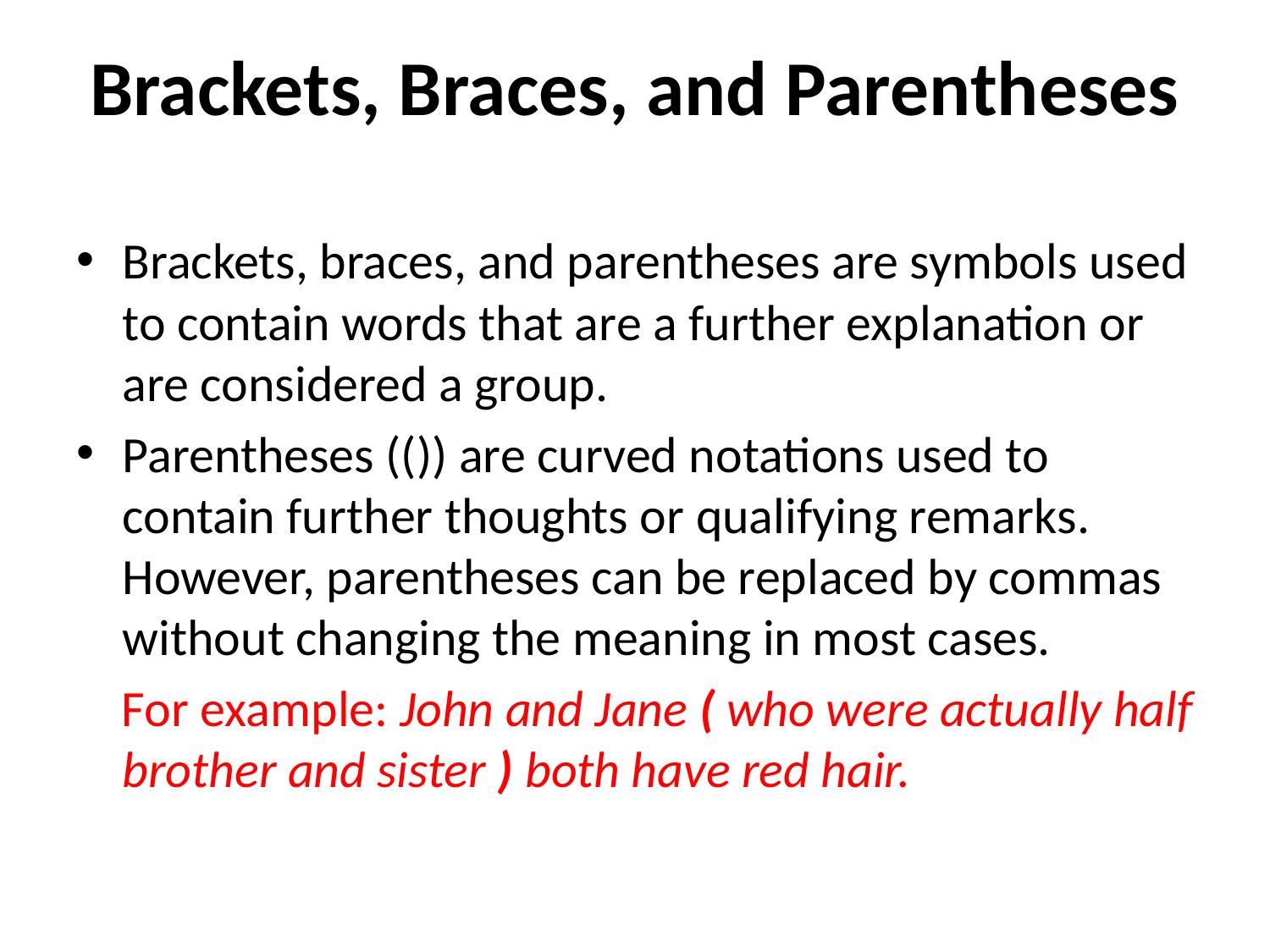

# Brackets, Braces, and Parentheses
Brackets, braces, and parentheses are symbols used to contain words that are a further explanation or are considered a group.
Parentheses (()) are curved notations used to contain further thoughts or qualifying remarks. However, parentheses can be replaced by commas without changing the meaning in most cases.
    For example: John and Jane ( who were actually half brother and sister ) both have red hair.